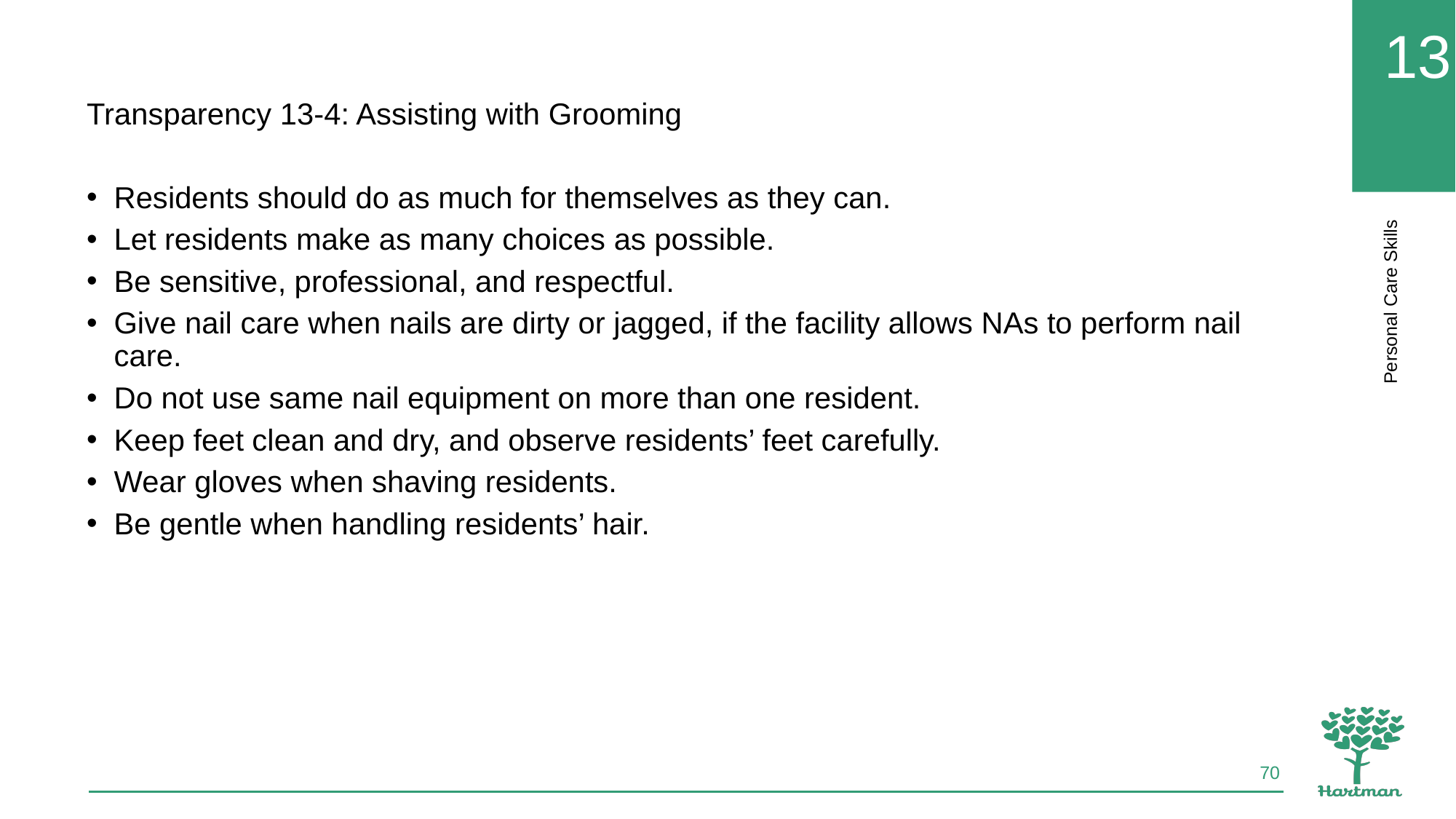

Transparency 13-4: Assisting with Grooming

Residents should do as much for themselves as they can.
Let residents make as many choices as possible.
Be sensitive, professional, and respectful.
Give nail care when nails are dirty or jagged, if the facility allows NAs to perform nail care.
Do not use same nail equipment on more than one resident.
Keep feet clean and dry, and observe residents’ feet carefully.
Wear gloves when shaving residents.
Be gentle when handling residents’ hair.

70